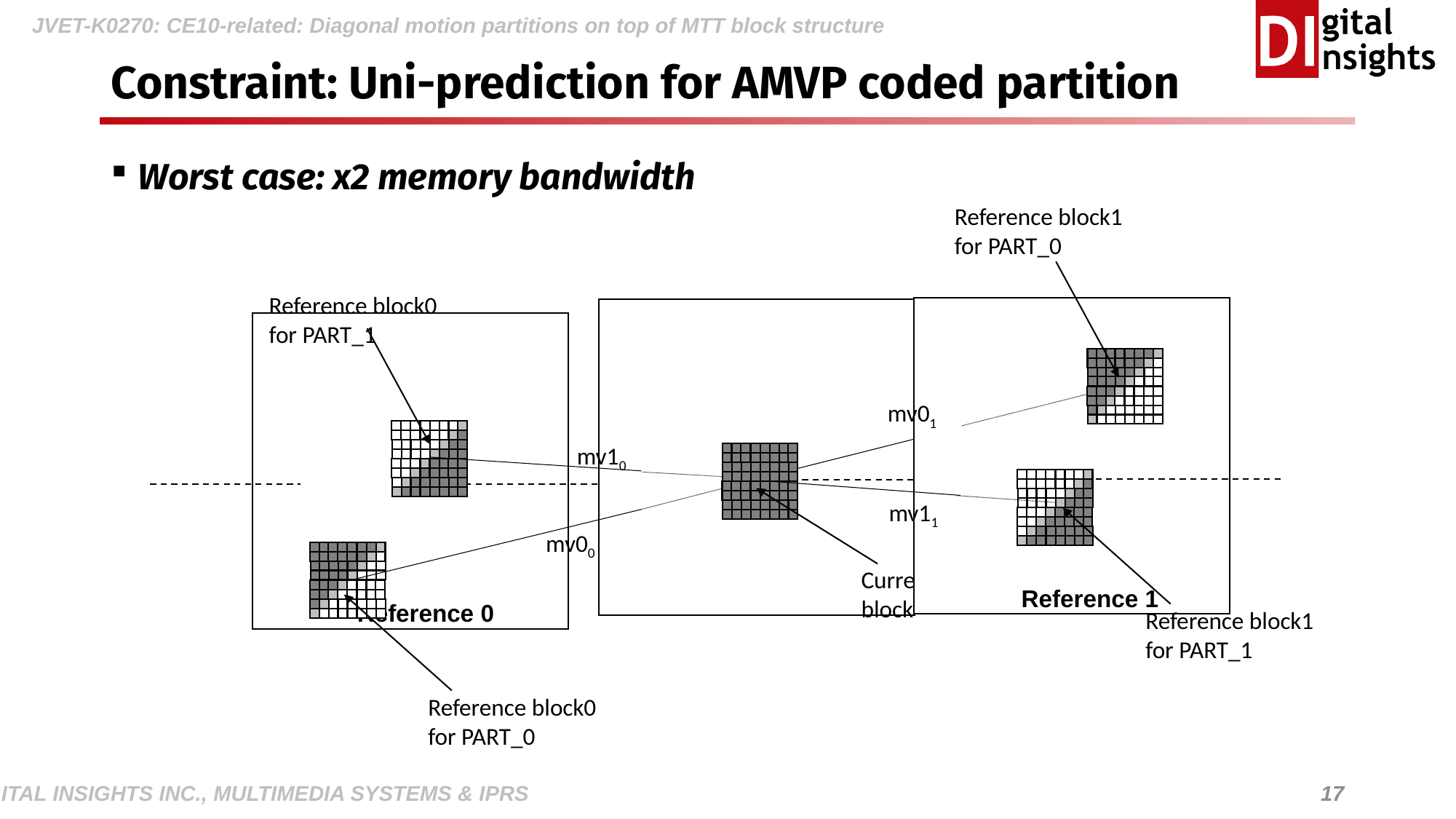

# Constraint: Uni-prediction for AMVP coded partition
Worst case: x2 memory bandwidth
Reference block1
for PART_0
Reference block0
for PART_1

mv01

mv10

mv11
mv00

Current
block
Reference 1
Current picture
Reference 0
Reference block1
for PART_1
Reference block0
for PART_0
17